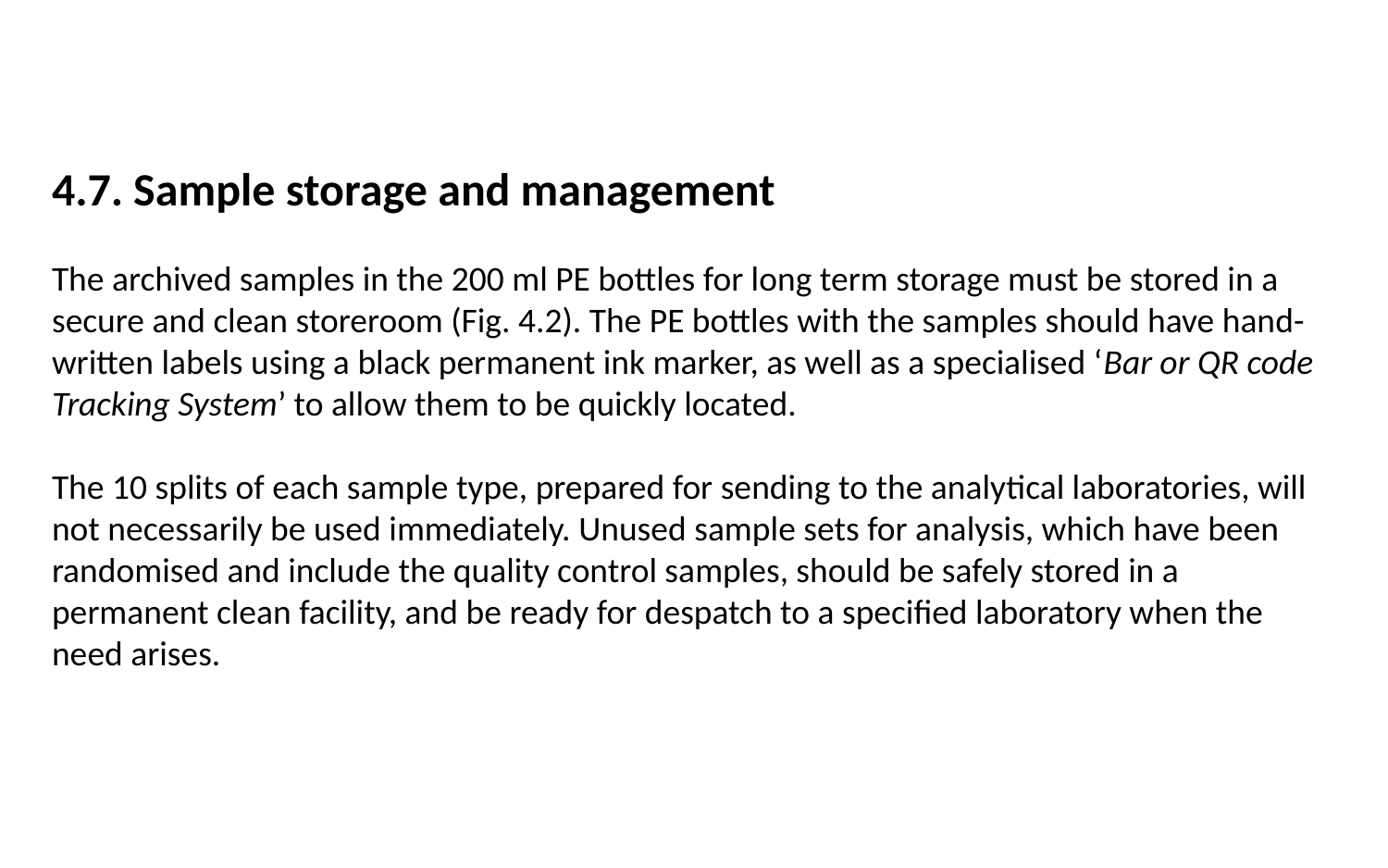

4.7. Sample storage and management

The archived samples in the 200 ml PE bottles for long term storage must be stored in a secure and clean storeroom (Fig. 4.2). The PE bottles with the samples should have hand-written labels using a black permanent ink marker, as well as a specialised ‘Bar or QR code Tracking System’ to allow them to be quickly located.

The 10 splits of each sample type, prepared for sending to the analytical laboratories, will not necessarily be used immediately. Unused sample sets for analysis, which have been randomised and include the quality control samples, should be safely stored in a permanent clean facility, and be ready for despatch to a specified laboratory when the need arises.